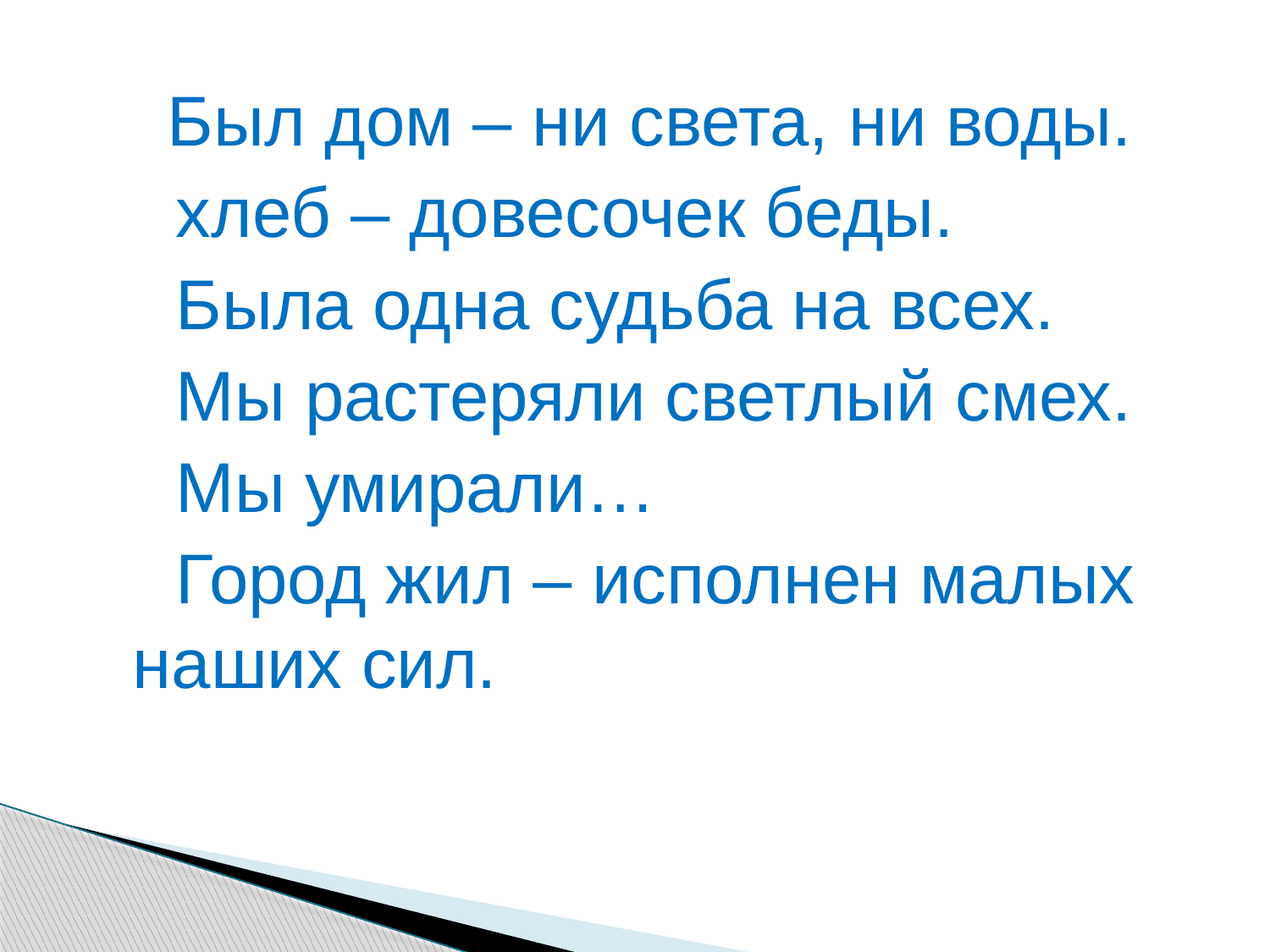

Был дом – ни света, ни воды.
    хлеб – довесочек беды.
    Была одна судьба на всех.
    Мы растеряли светлый смех.
    Мы умирали…
    Город жил – исполнен малых наших сил.